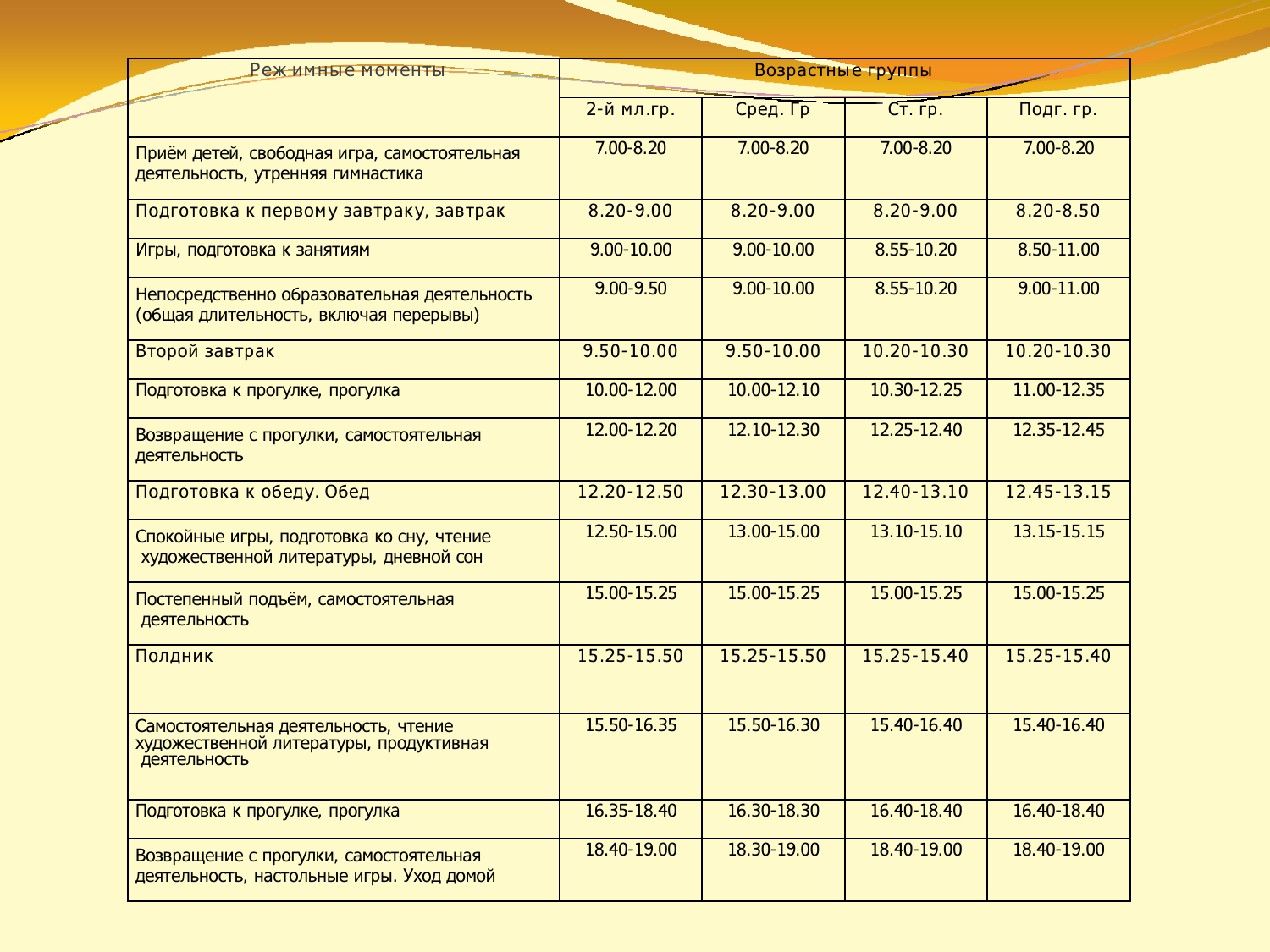

| Реж имные моменты | Возрастные группы |  |  |  |
| --- | --- | --- | --- | --- |
|  | 2-й мл.гр. | Сред. Гр | Ст. гр. | Подг. гр. |
| Приём детей, свободная игра, самостоятельная деятельность, утренняя гимнастика | 7.00-8.20 | 7.00-8.20 | 7.00-8.20 | 7.00-8.20 |
| Подготовка к первому завтраку, завтрак | 8.20-9.00 | 8.20-9.00 | 8.20-9.00 | 8.20-8.50 |
| Игры, подготовка к занятиям | 9.00-10.00 | 9.00-10.00 | 8.55-10.20 | 8.50-11.00 |
| Непосредственно образовательная деятельность (общая длительность, включая перерывы) | 9.00-9.50 | 9.00-10.00 | 8.55-10.20 | 9.00-11.00 |
| Второй завтрак | 9.50-10.00 | 9.50-10.00 | 10.20-10.30 | 10.20-10.30 |
| Подготовка к прогулке, прогулка | 10.00-12.00 | 10.00-12.10 | 10.30-12.25 | 11.00-12.35 |
| Возвращение с прогулки, самостоятельная деятельность | 12.00-12.20 | 12.10-12.30 | 12.25-12.40 | 12.35-12.45 |
| Подготовка к обеду. Обед | 12.20-12.50 | 12.30-13.00 | 12.40-13.10 | 12.45-13.15 |
| Спокойные игры, подготовка ко сну, чтение художественной литературы, дневной сон | 12.50-15.00 | 13.00-15.00 | 13.10-15.10 | 13.15-15.15 |
| Постепенный подъём, самостоятельная деятельность | 15.00-15.25 | 15.00-15.25 | 15.00-15.25 | 15.00-15.25 |
| Полдник | 15.25-15.50 | 15.25-15.50 | 15.25-15.40 | 15.25-15.40 |
| Самостоятельная деятельность, чтение художественной литературы, продуктивная деятельность | 15.50-16.35 | 15.50-16.30 | 15.40-16.40 | 15.40-16.40 |
| Подготовка к прогулке, прогулка | 16.35-18.40 | 16.30-18.30 | 16.40-18.40 | 16.40-18.40 |
| Возвращение с прогулки, самостоятельная деятельность, настольные игры. Уход домой | 18.40-19.00 | 18.30-19.00 | 18.40-19.00 | 18.40-19.00 |